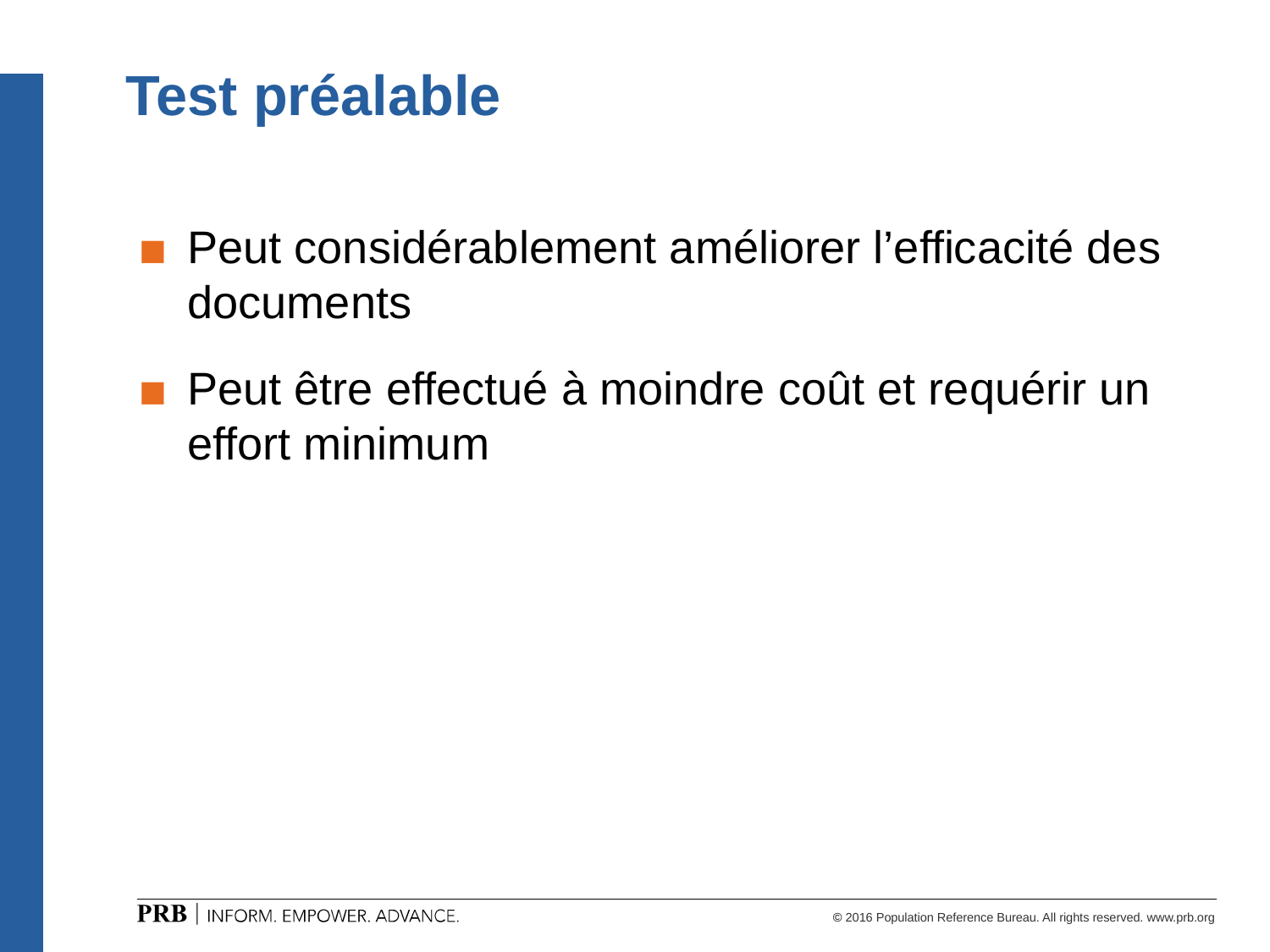

# Test préalable
Peut considérablement améliorer l’efficacité des documents
Peut être effectué à moindre coût et requérir un effort minimum